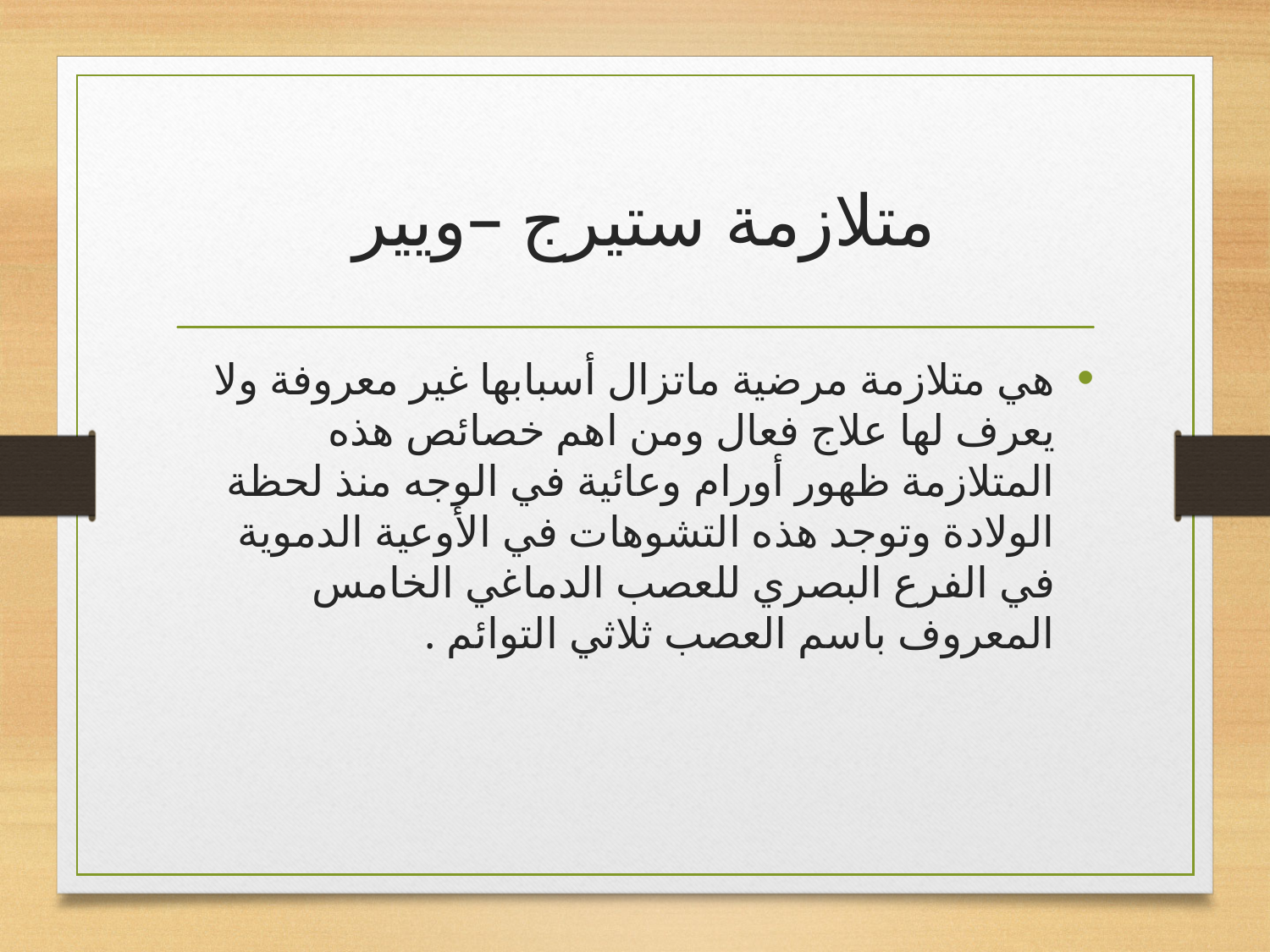

# متلازمة ستيرج –ويير
هي متلازمة مرضية ماتزال أسبابها غير معروفة ولا يعرف لها علاج فعال ومن اهم خصائص هذه المتلازمة ظهور أورام وعائية في الوجه منذ لحظة الولادة وتوجد هذه التشوهات في الأوعية الدموية في الفرع البصري للعصب الدماغي الخامس المعروف باسم العصب ثلاثي التوائم .